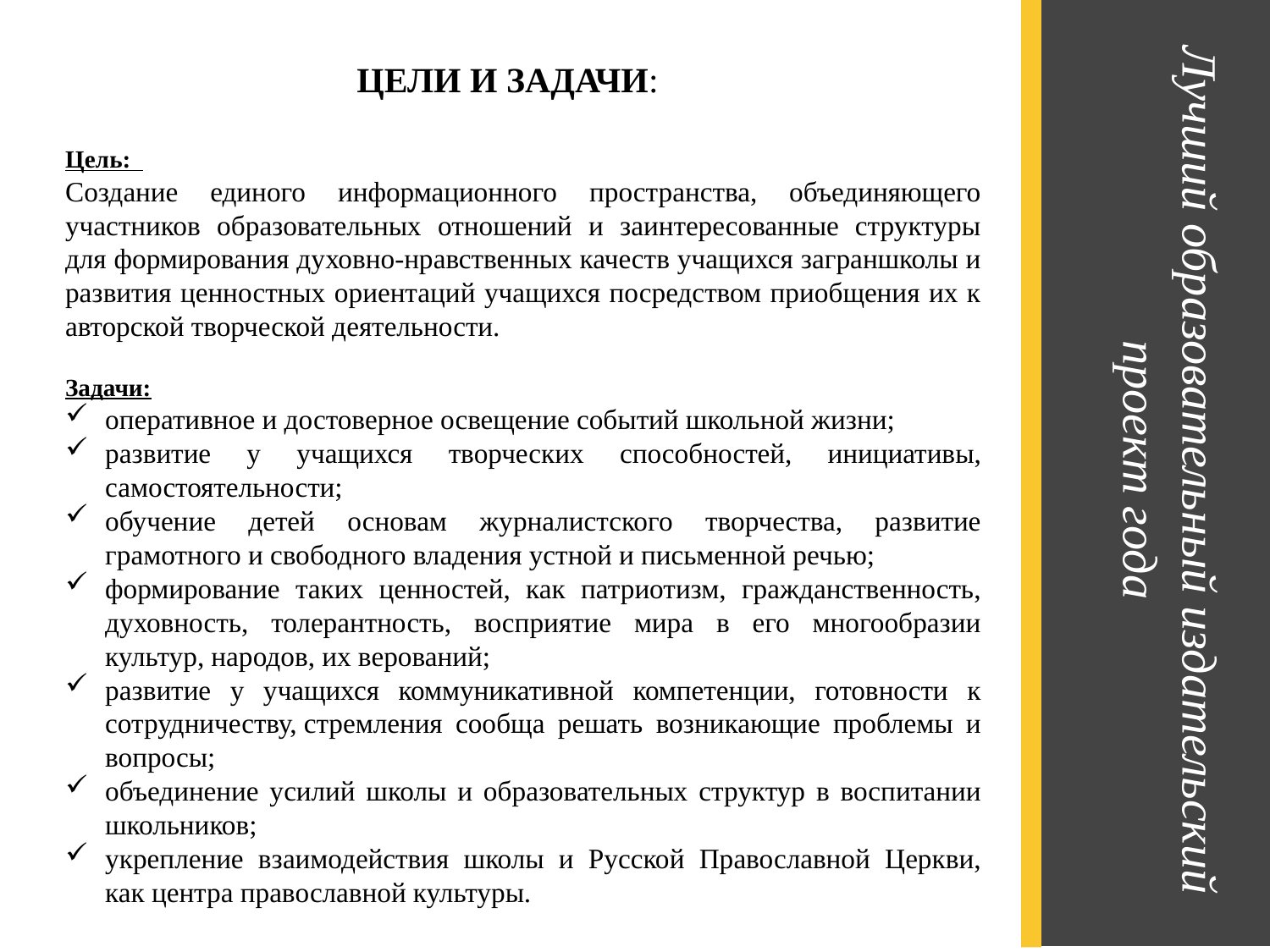

Лучший образовательный издательский проект года

# ЦЕЛИ И ЗАДАЧИ:
Цель:
Создание единого информационного пространства, объединяющего участников образовательных отношений и заинтересованные структуры для формирования духовно-нравственных качеств учащихся заграншколы и развития ценностных ориентаций учащихся посредством приобщения их к авторской творческой деятельности.

Задачи:
оперативное и достоверное освещение событий школьной жизни;
развитие у учащихся творческих способностей, инициативы, самостоятельности;
обучение детей основам журналистского творчества, развитие грамотного и свободного владения устной и письменной речью;
формирование таких ценностей, как патриотизм, гражданственность, духовность, толерантность, восприятие мира в его многообразии культур, народов, их верований;
развитие у учащихся коммуникативной компетенции, готовности к сотрудничеству, стремления сообща решать возникающие проблемы и вопросы;
объединение усилий школы и образовательных структур в воспитании школьников;
укрепление взаимодействия школы и Русской Православной Церкви, как центра православной культуры.